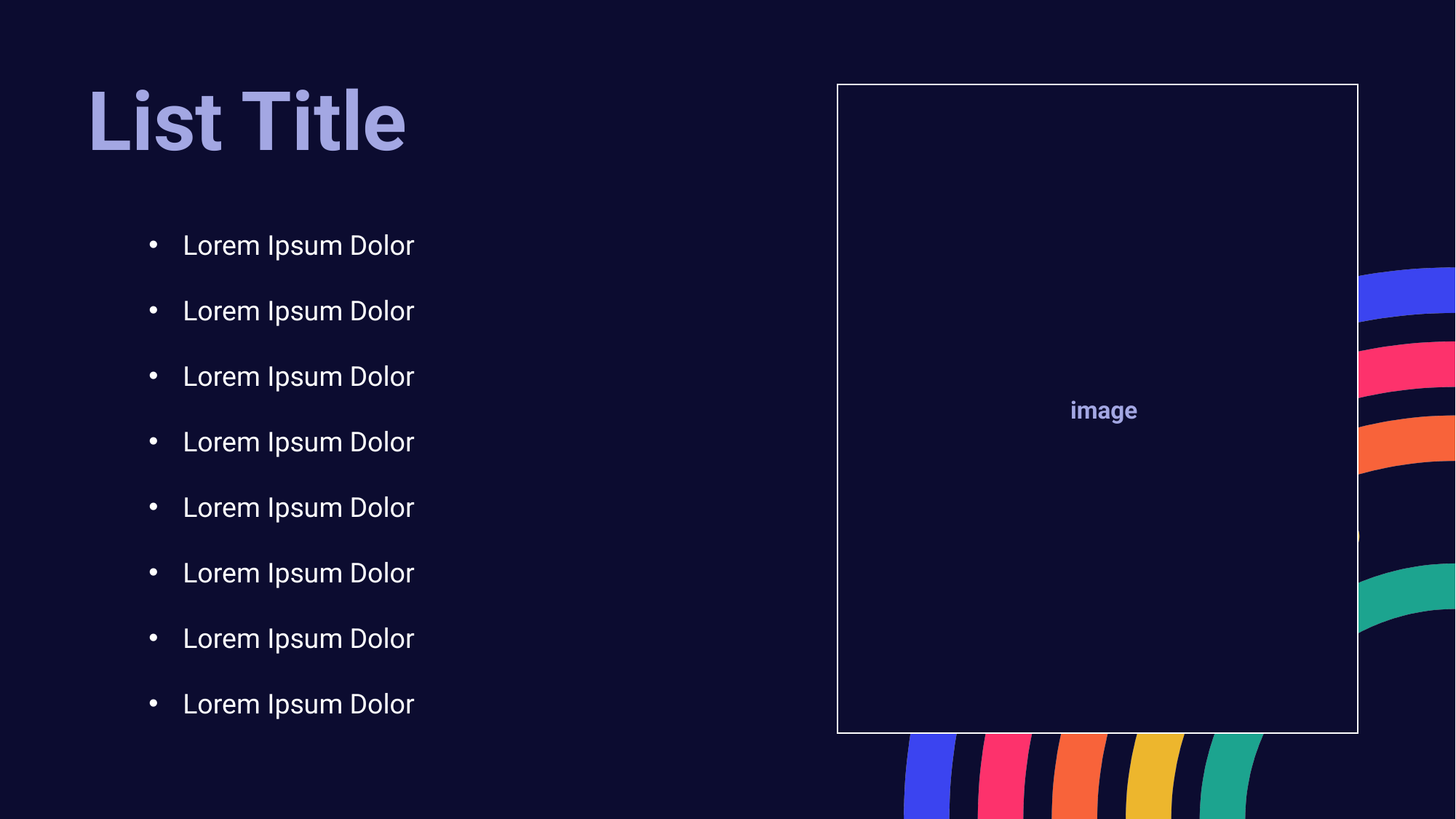

List Title
Lorem Ipsum Dolor
Lorem Ipsum Dolor
Lorem Ipsum Dolor
Lorem Ipsum Dolor
Lorem Ipsum Dolor
Lorem Ipsum Dolor
Lorem Ipsum Dolor
Lorem Ipsum Dolor
image